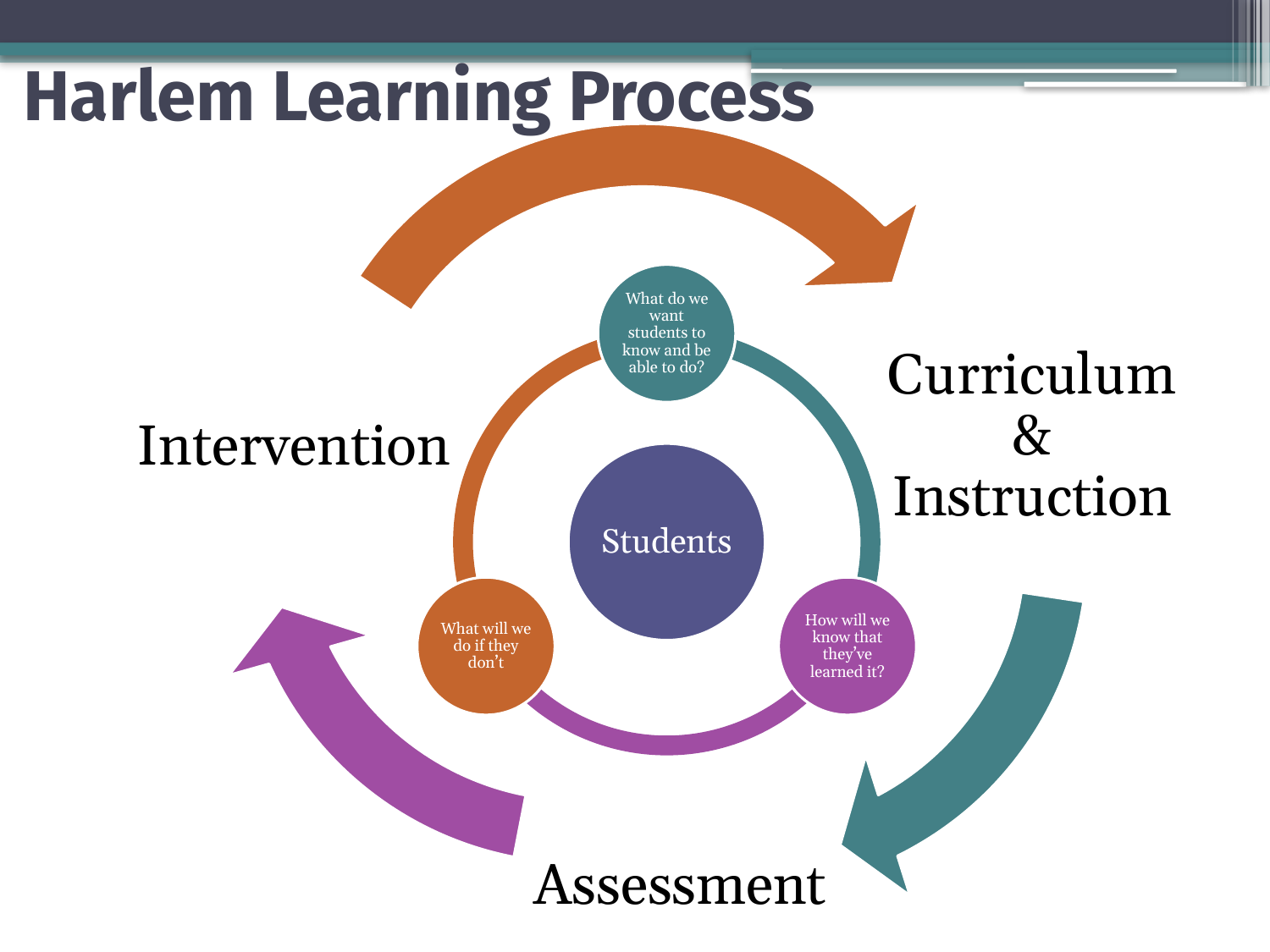

# Harlem Learning Process
Curriculum & Instruction
Assessment
Intervention
Students
What do we want students to know and be able to do?
How will we know that they’ve learned it?
What will we do if they don’t